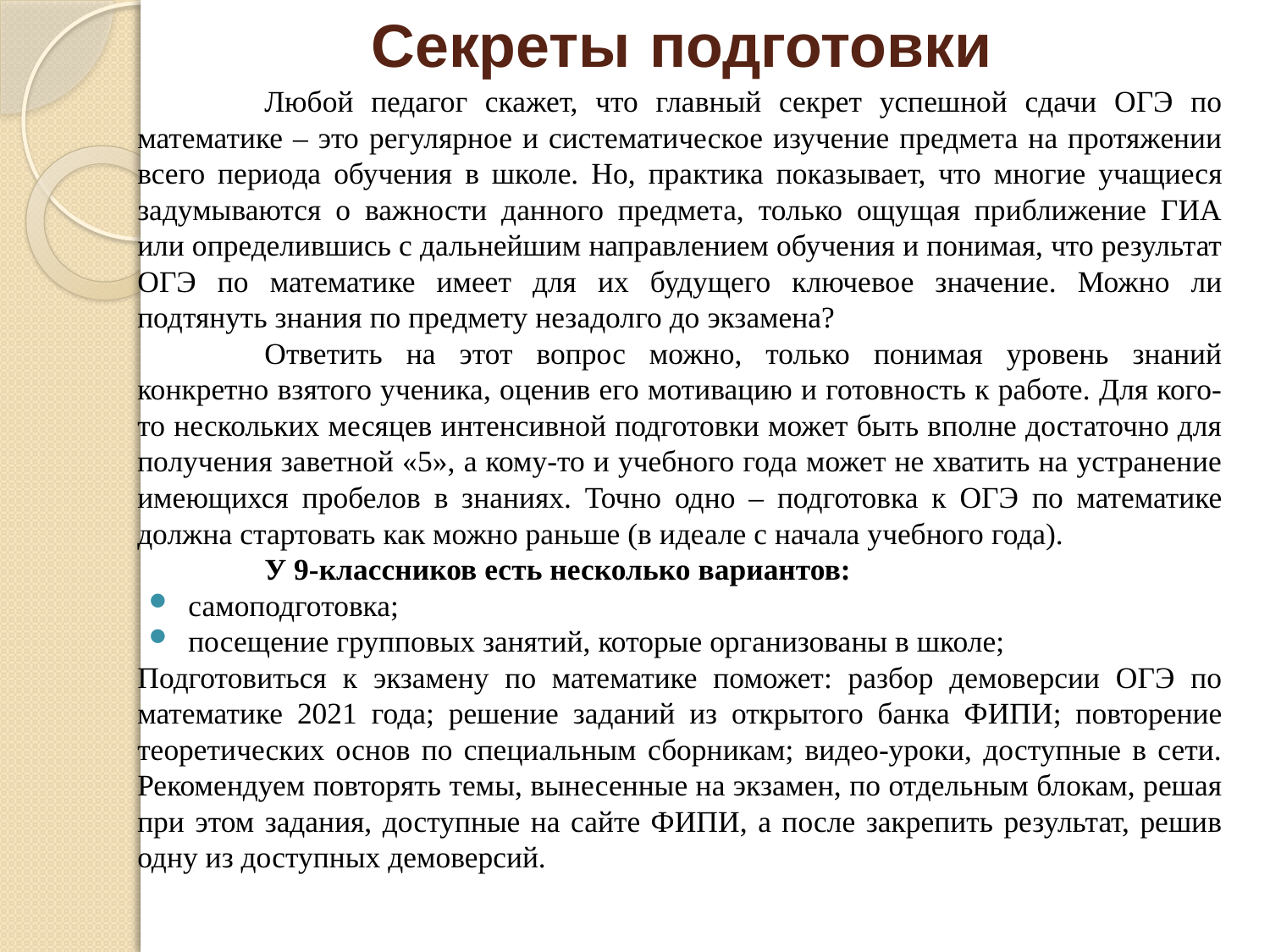

# Секреты подготовки
	Любой педагог скажет, что главный секрет успешной сдачи ОГЭ по математике – это регулярное и систематическое изучение предмета на протяжении всего периода обучения в школе. Но, практика показывает, что многие учащиеся задумываются о важности данного предмета, только ощущая приближение ГИА или определившись с дальнейшим направлением обучения и понимая, что результат ОГЭ по математике имеет для их будущего ключевое значение. Можно ли подтянуть знания по предмету незадолго до экзамена?
	Ответить на этот вопрос можно, только понимая уровень знаний конкретно взятого ученика, оценив его мотивацию и готовность к работе. Для кого-то нескольких месяцев интенсивной подготовки может быть вполне достаточно для получения заветной «5», а кому-то и учебного года может не хватить на устранение имеющихся пробелов в знаниях. Точно одно – подготовка к ОГЭ по математике должна стартовать как можно раньше (в идеале с начала учебного года).
	У 9-классников есть несколько вариантов:
самоподготовка;
посещение групповых занятий, которые организованы в школе;
Подготовиться к экзамену по математике поможет: разбор демоверсии ОГЭ по математике 2021 года; решение заданий из открытого банка ФИПИ; повторение теоретических основ по специальным сборникам; видео-уроки, доступные в сети. Рекомендуем повторять темы, вынесенные на экзамен, по отдельным блокам, решая при этом задания, доступные на сайте ФИПИ, а после закрепить результат, решив одну из доступных демоверсий.